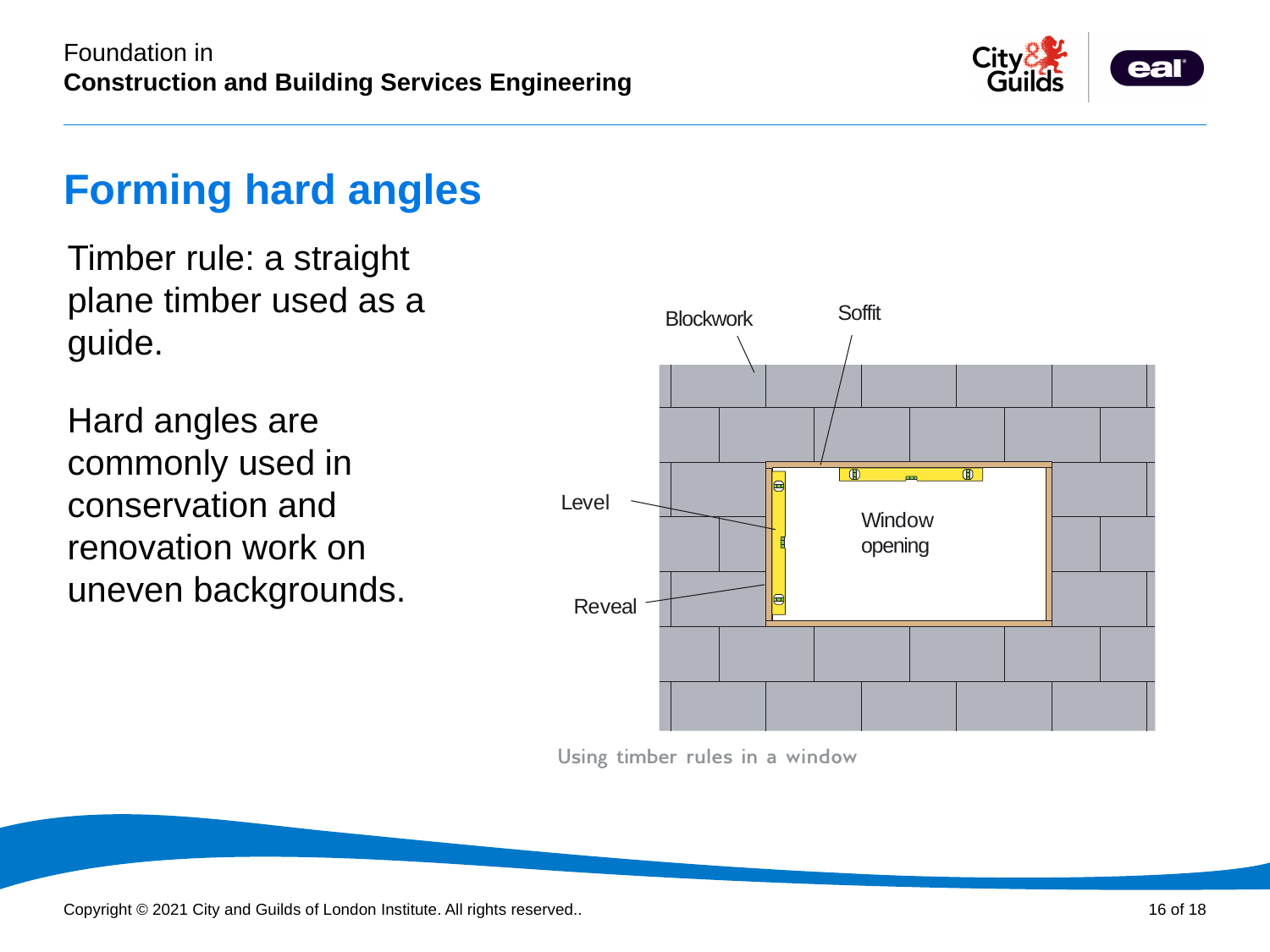

# Forming hard angles
Timber rule: a straight plane timber used as a guide.
Hard angles are commonly used in conservation and renovation work on uneven backgrounds.

Soffit
Blockwork

Level
Window  opening
Reveal
Using timber rules in a window